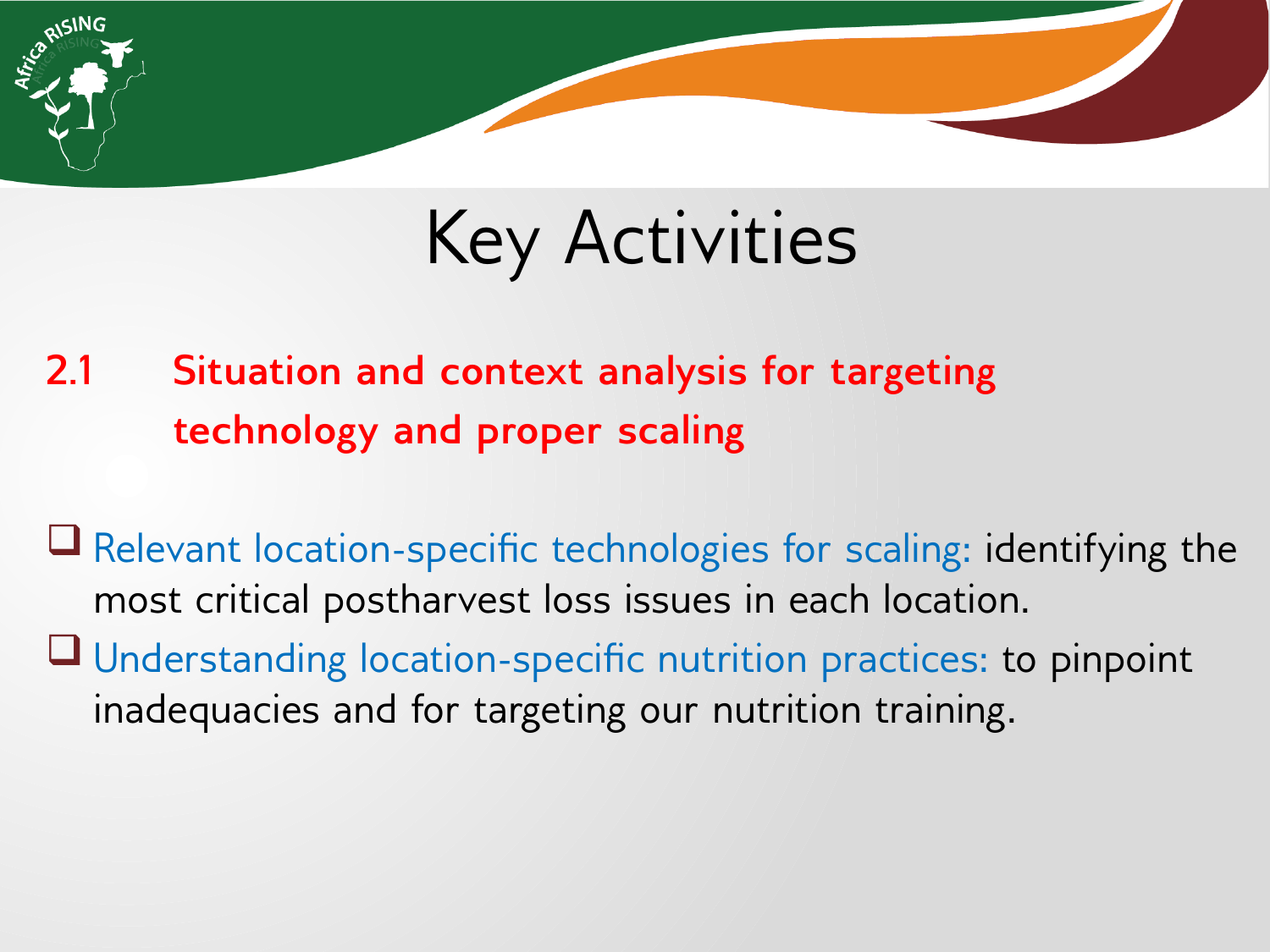

Key Activities

2.1	Situation and context analysis for targeting
	technology and proper scaling

Relevant location-specific technologies for scaling: identifying the most critical postharvest loss issues in each location.
Understanding location-specific nutrition practices: to pinpoint inadequacies and for targeting our nutrition training.